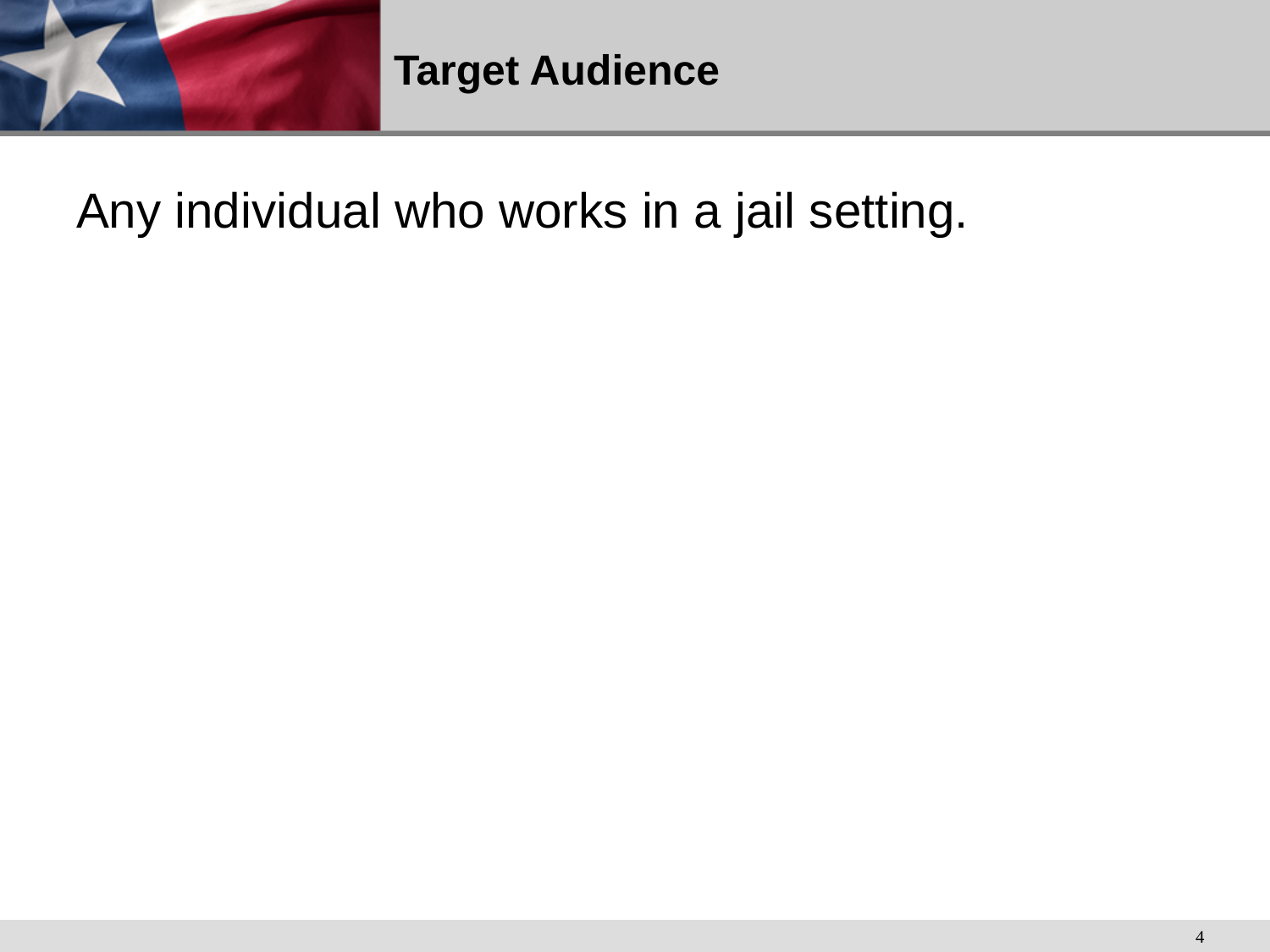

# Target Audience
Any individual who works in a jail setting.

4